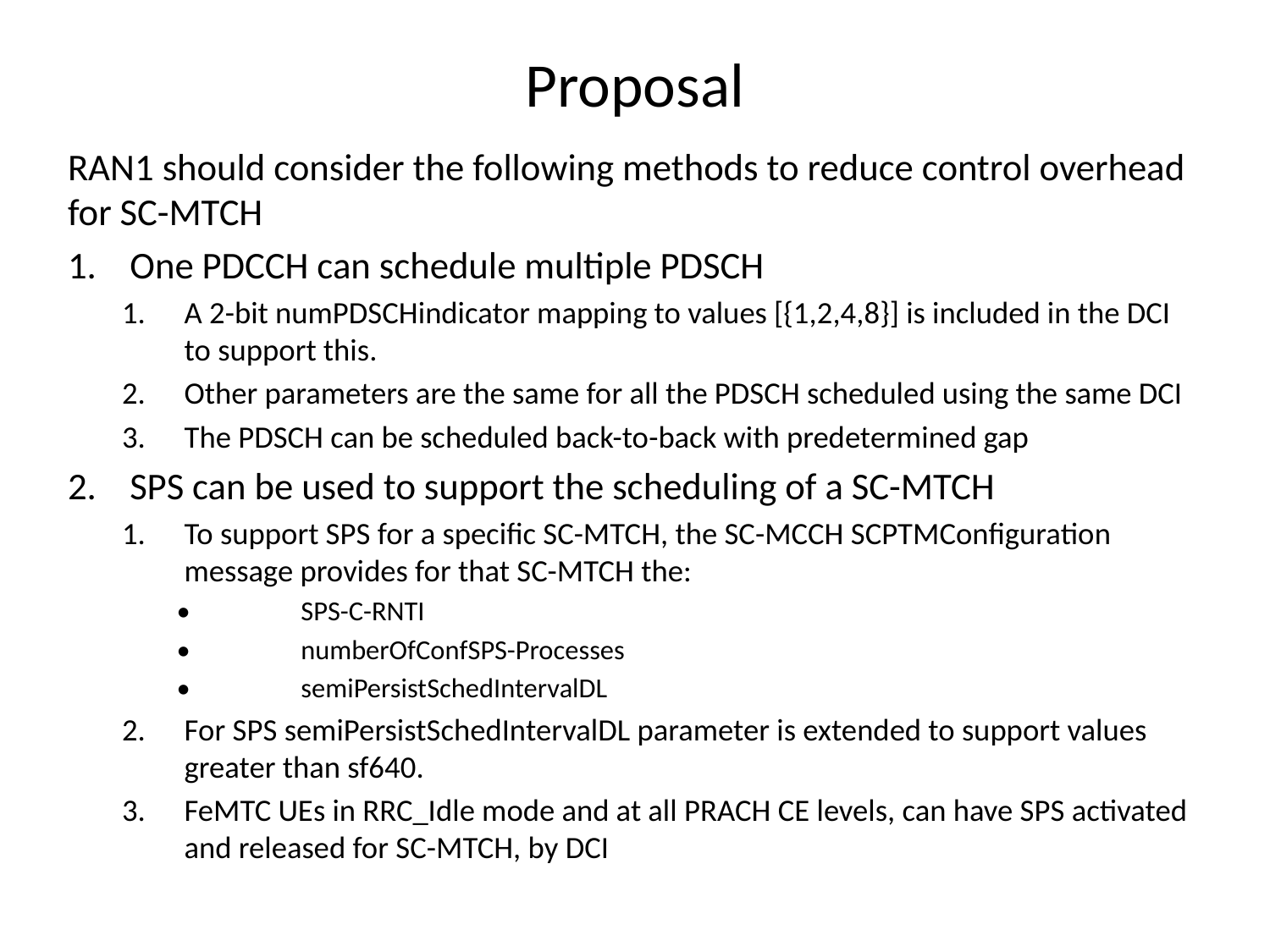

# Proposal
RAN1 should consider the following methods to reduce control overhead for SC-MTCH
One PDCCH can schedule multiple PDSCH
A 2-bit numPDSCHindicator mapping to values [{1,2,4,8}] is included in the DCI to support this.
Other parameters are the same for all the PDSCH scheduled using the same DCI
The PDSCH can be scheduled back-to-back with predetermined gap
SPS can be used to support the scheduling of a SC-MTCH
To support SPS for a specific SC-MTCH, the SC-MCCH SCPTMConfiguration message provides for that SC-MTCH the:
•	SPS-C-RNTI
•	numberOfConfSPS-Processes
•	semiPersistSchedIntervalDL
For SPS semiPersistSchedIntervalDL parameter is extended to support values greater than sf640.
FeMTC UEs in RRC_Idle mode and at all PRACH CE levels, can have SPS activated and released for SC-MTCH, by DCI